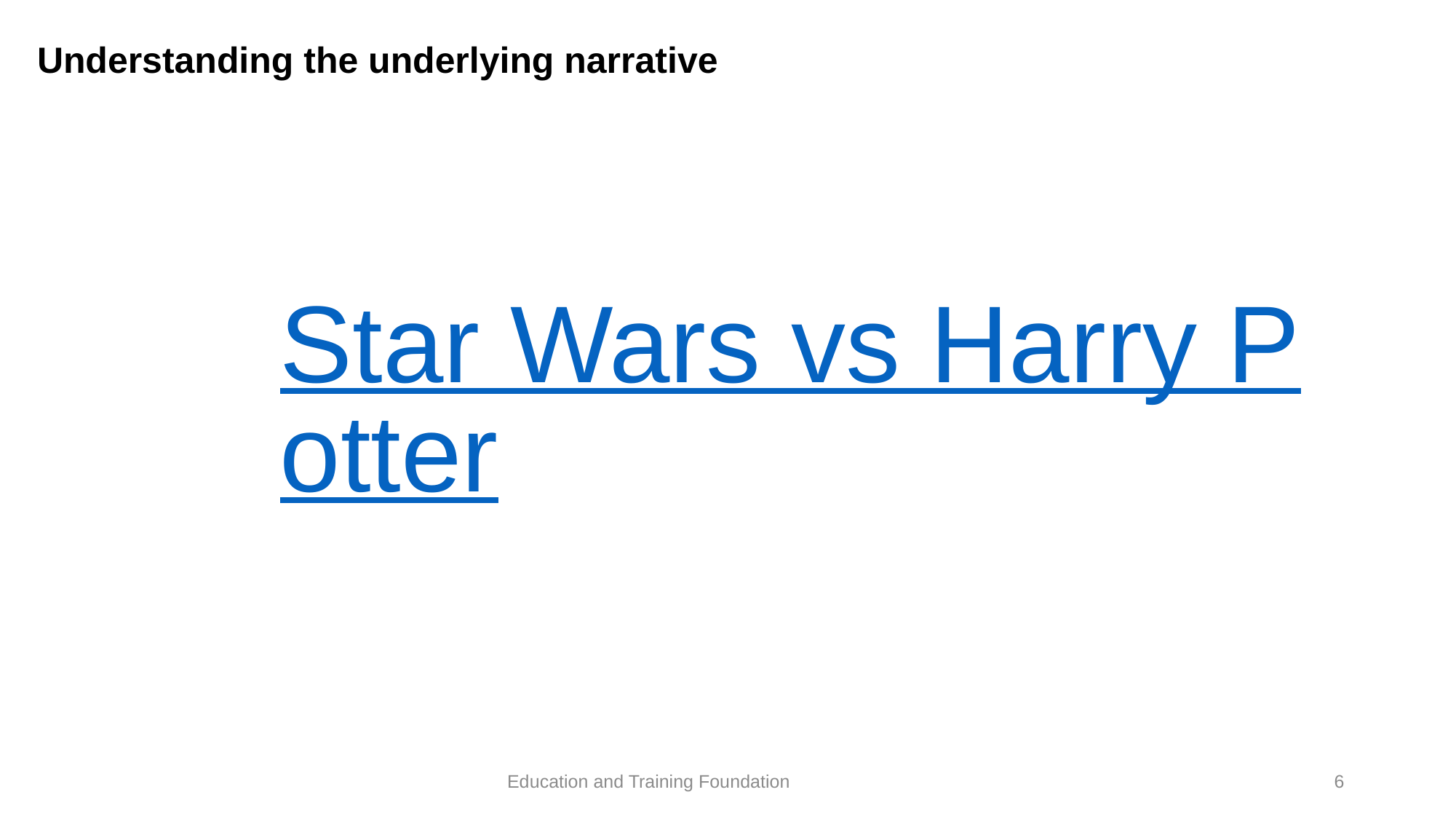

# Understanding the underlying narrative

Star Wars vs Harry Potter
6
Education and Training Foundation